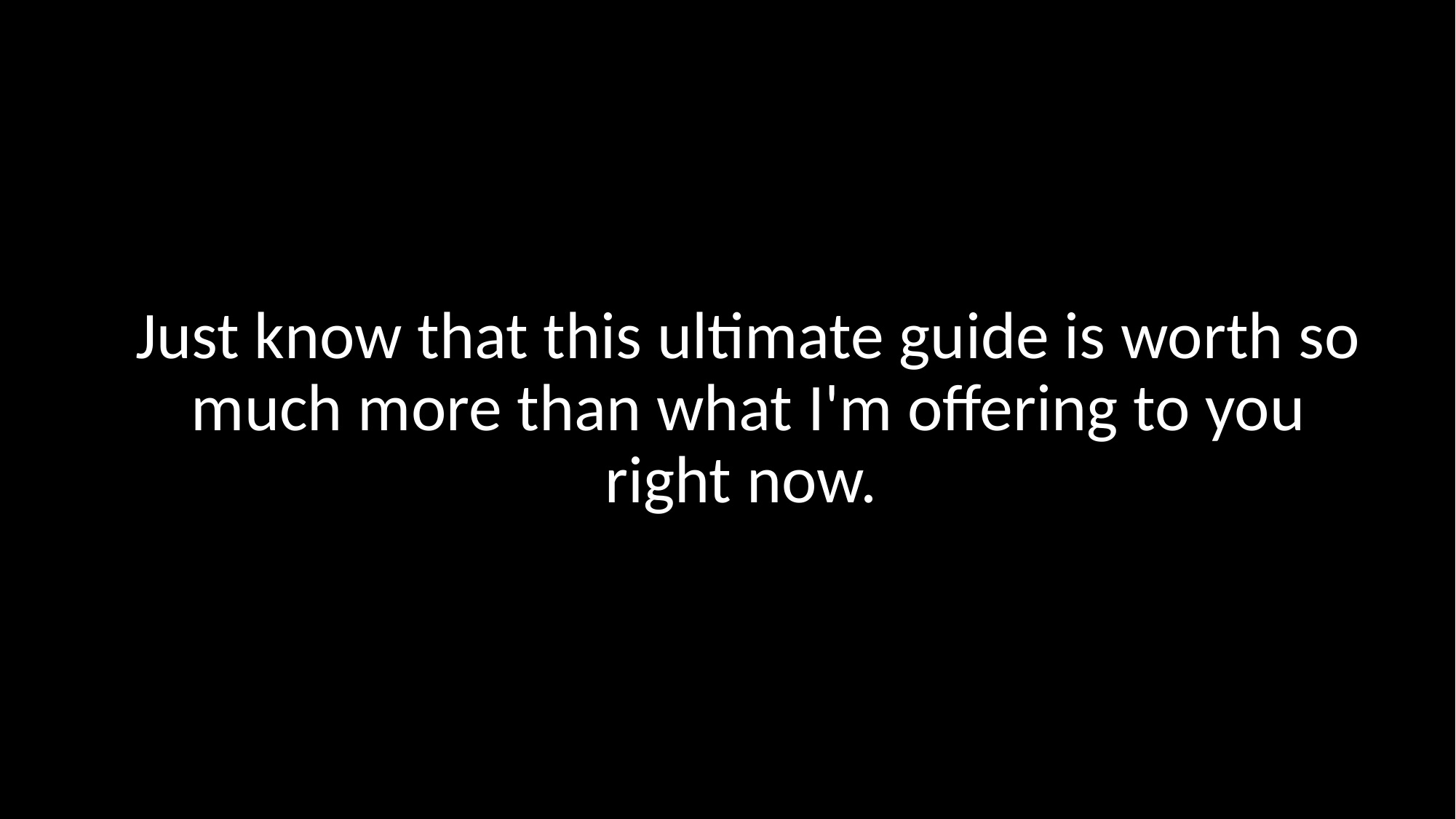

Just know that this ultimate guide is worth so much more than what I'm offering to you right now.